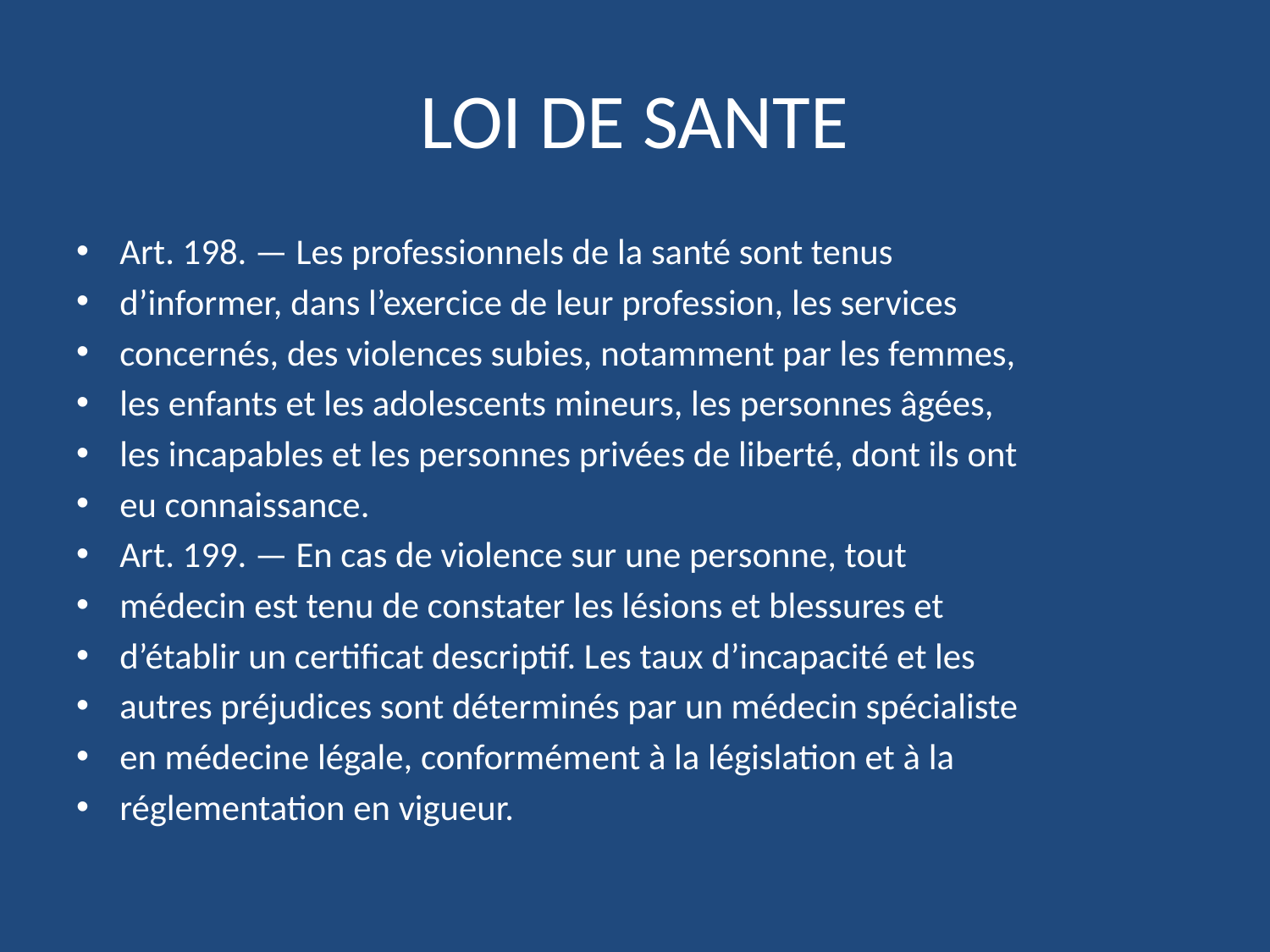

# LOI DE SANTE
Art. 198. — Les professionnels de la santé sont tenus
d’informer, dans l’exercice de leur profession, les services
concernés, des violences subies, notamment par les femmes,
les enfants et les adolescents mineurs, les personnes âgées,
les incapables et les personnes privées de liberté, dont ils ont
eu connaissance.
Art. 199. — En cas de violence sur une personne, tout
médecin est tenu de constater les lésions et blessures et
d’établir un certificat descriptif. Les taux d’incapacité et les
autres préjudices sont déterminés par un médecin spécialiste
en médecine légale, conformément à la législation et à la
réglementation en vigueur.